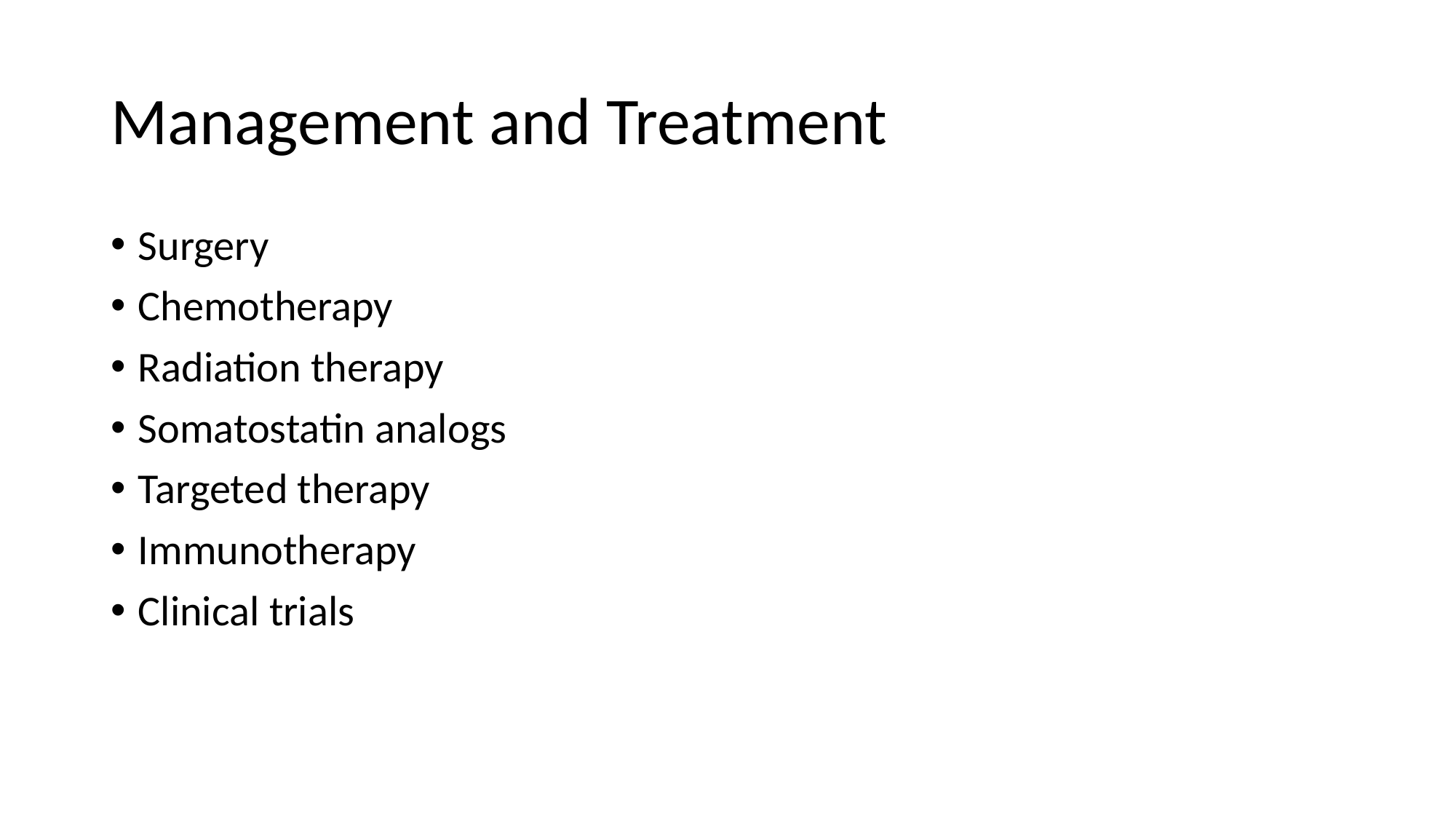

# Management and Treatment
Surgery
Chemotherapy
Radiation therapy
Somatostatin analogs
Targeted therapy
Immunotherapy
Clinical trials